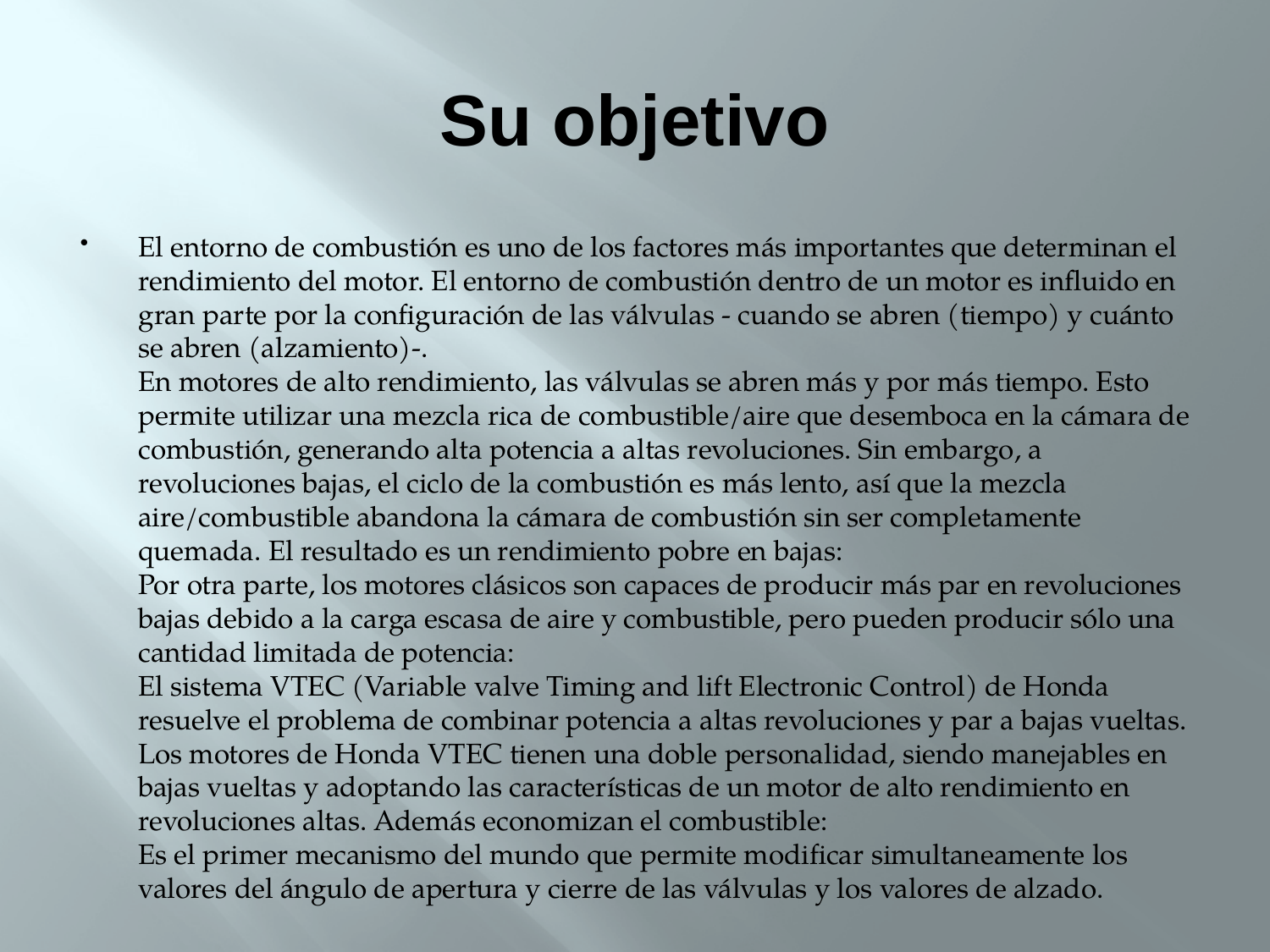

# Su objetivo
El entorno de combustión es uno de los factores más importantes que determinan el rendimiento del motor. El entorno de combustión dentro de un motor es influido en gran parte por la configuración de las válvulas - cuando se abren (tiempo) y cuánto se abren (alzamiento)-.
En motores de alto rendimiento, las válvulas se abren más y por más tiempo. Esto permite utilizar una mezcla rica de combustible/aire que desemboca en la cámara de combustión, generando alta potencia a altas revoluciones. Sin embargo, a revoluciones bajas, el ciclo de la combustión es más lento, así que la mezcla aire/combustible abandona la cámara de combustión sin ser completamente quemada. El resultado es un rendimiento pobre en bajas:
Por otra parte, los motores clásicos son capaces de producir más par en revoluciones bajas debido a la carga escasa de aire y combustible, pero pueden producir sólo una cantidad limitada de potencia:
El sistema VTEC (Variable valve Timing and lift Electronic Control) de Honda resuelve el problema de combinar potencia a altas revoluciones y par a bajas vueltas. Los motores de Honda VTEC tienen una doble personalidad, siendo manejables en bajas vueltas y adoptando las características de un motor de alto rendimiento en revoluciones altas. Además economizan el combustible:
Es el primer mecanismo del mundo que permite modificar simultaneamente los valores del ángulo de apertura y cierre de las válvulas y los valores de alzado.